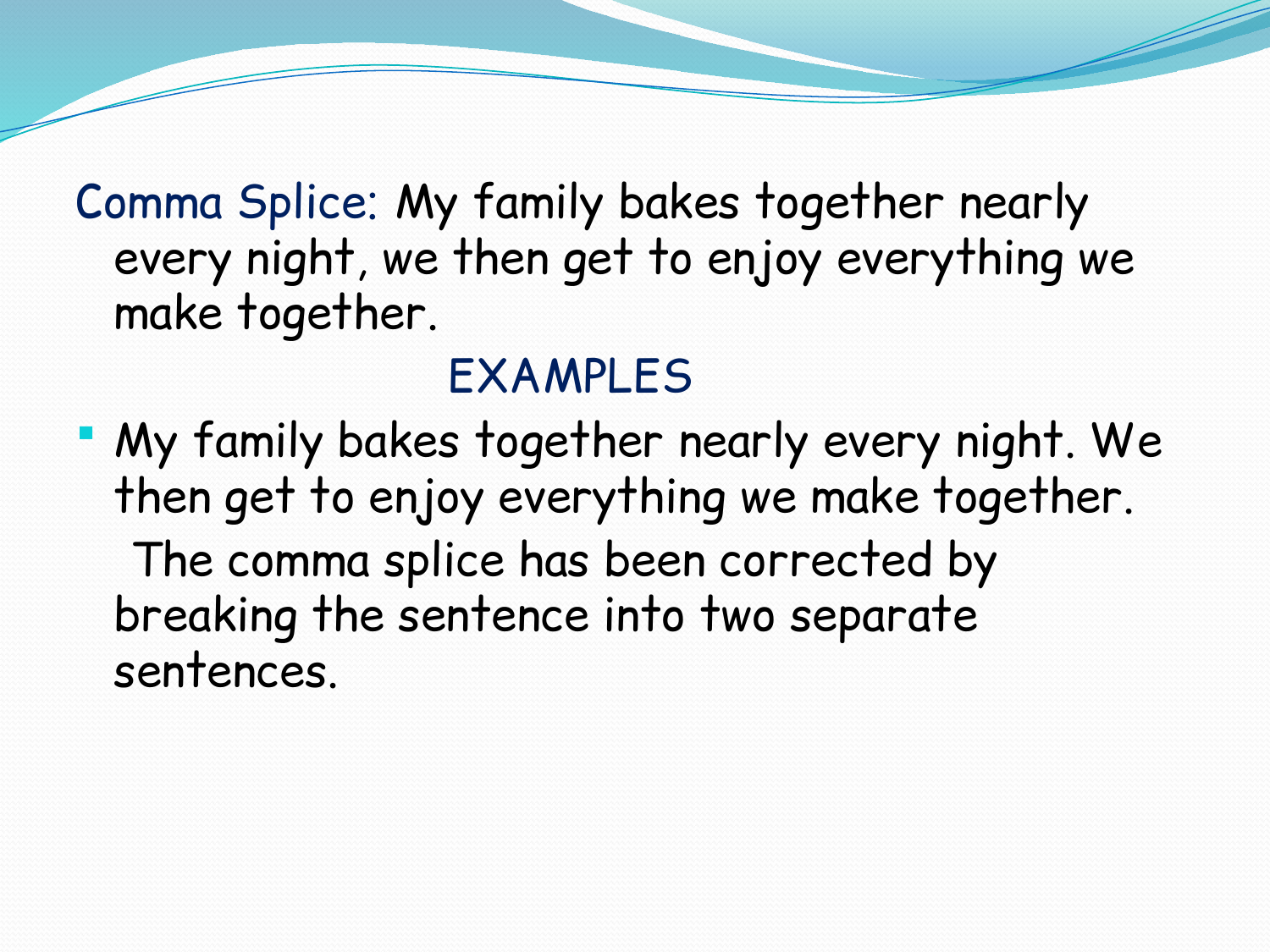

Comma Splice: My family bakes together nearly every night, we then get to enjoy everything we make together.
                           EXAMPLES
My family bakes together nearly every night. We then get to enjoy everything we make together.
    The comma splice has been corrected by breaking the sentence into two separate sentences.